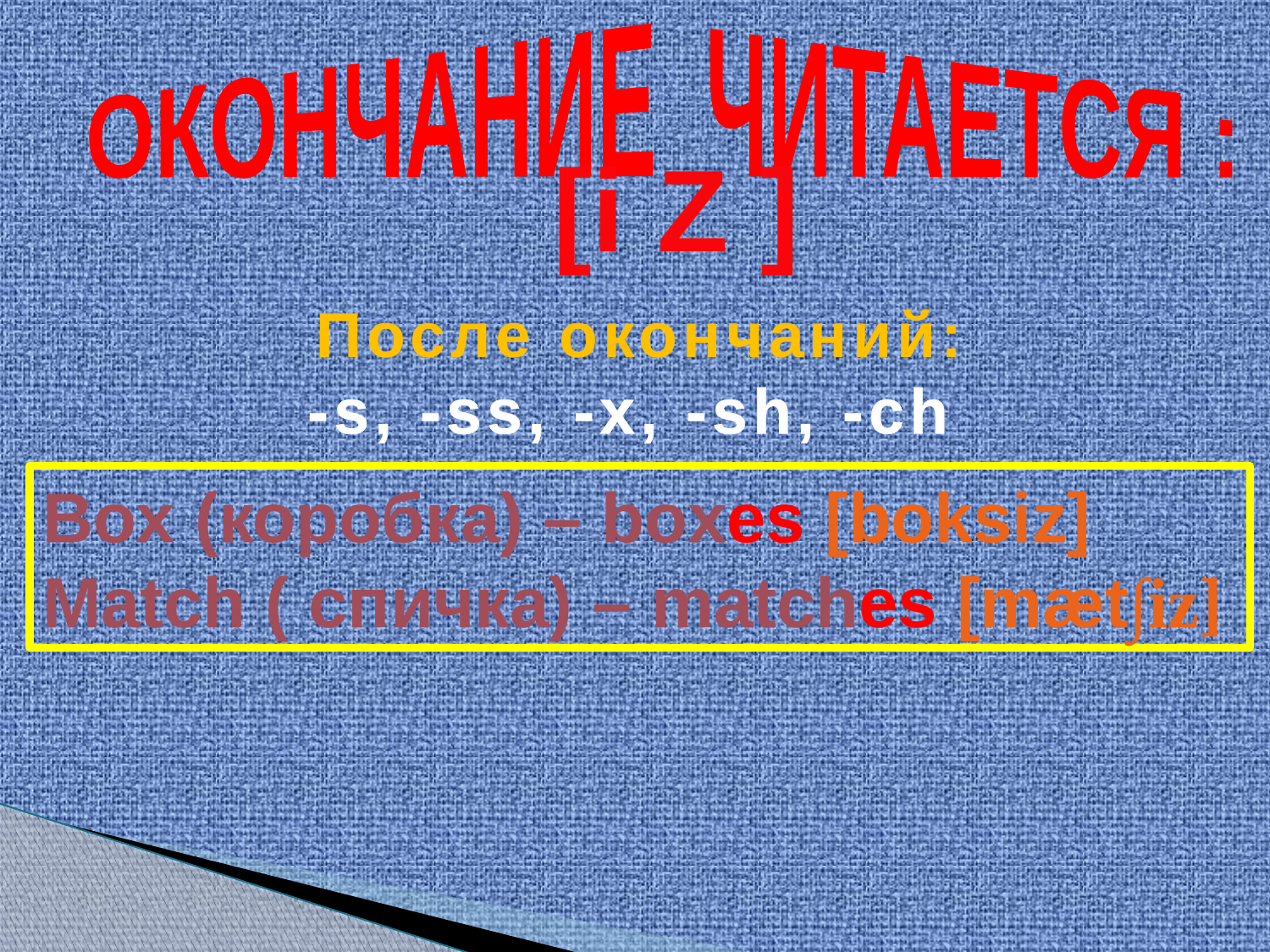

ОКОНЧАНИЕ  ЧИТАЕТСЯ :
[i Z ]
После окончаний:
-s, -ss, -x, -sh, -ch
Box (коробка) – boxes [boksiz]
Match ( спичка) – matches [mæt∫iz]